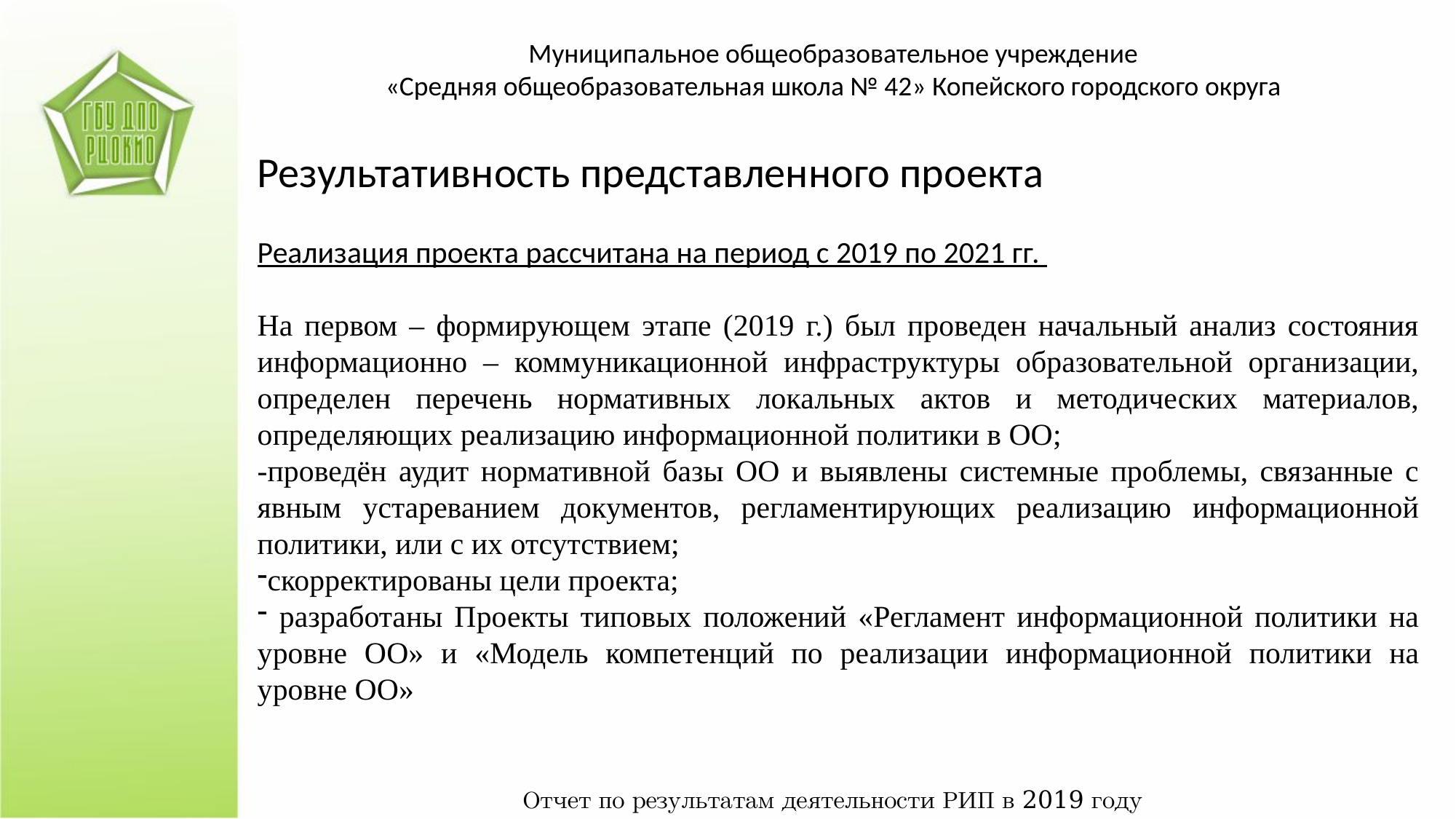

Муниципальное общеобразовательное учреждение
«Средняя общеобразовательная школа № 42» Копейского городского округа
Результативность представленного проекта

Реализация проекта рассчитана на период с 2019 по 2021 гг.

На первом – формирующем этапе (2019 г.) был проведен начальный анализ состояния информационно – коммуникационной инфраструктуры образовательной организации, определен перечень нормативных локальных актов и методических материалов, определяющих реализацию информационной политики в ОО;
-проведён аудит нормативной базы ОО и выявлены системные проблемы, связанные с явным устареванием документов, регламентирующих реализацию информационной политики, или с их отсутствием;
скорректированы цели проекта;
 разработаны Проекты типовых положений «Регламент информационной политики на уровне ОО» и «Модель компетенций по реализации информационной политики на уровне ОО»
Отчет по результатам деятельности РИП в 2019 году